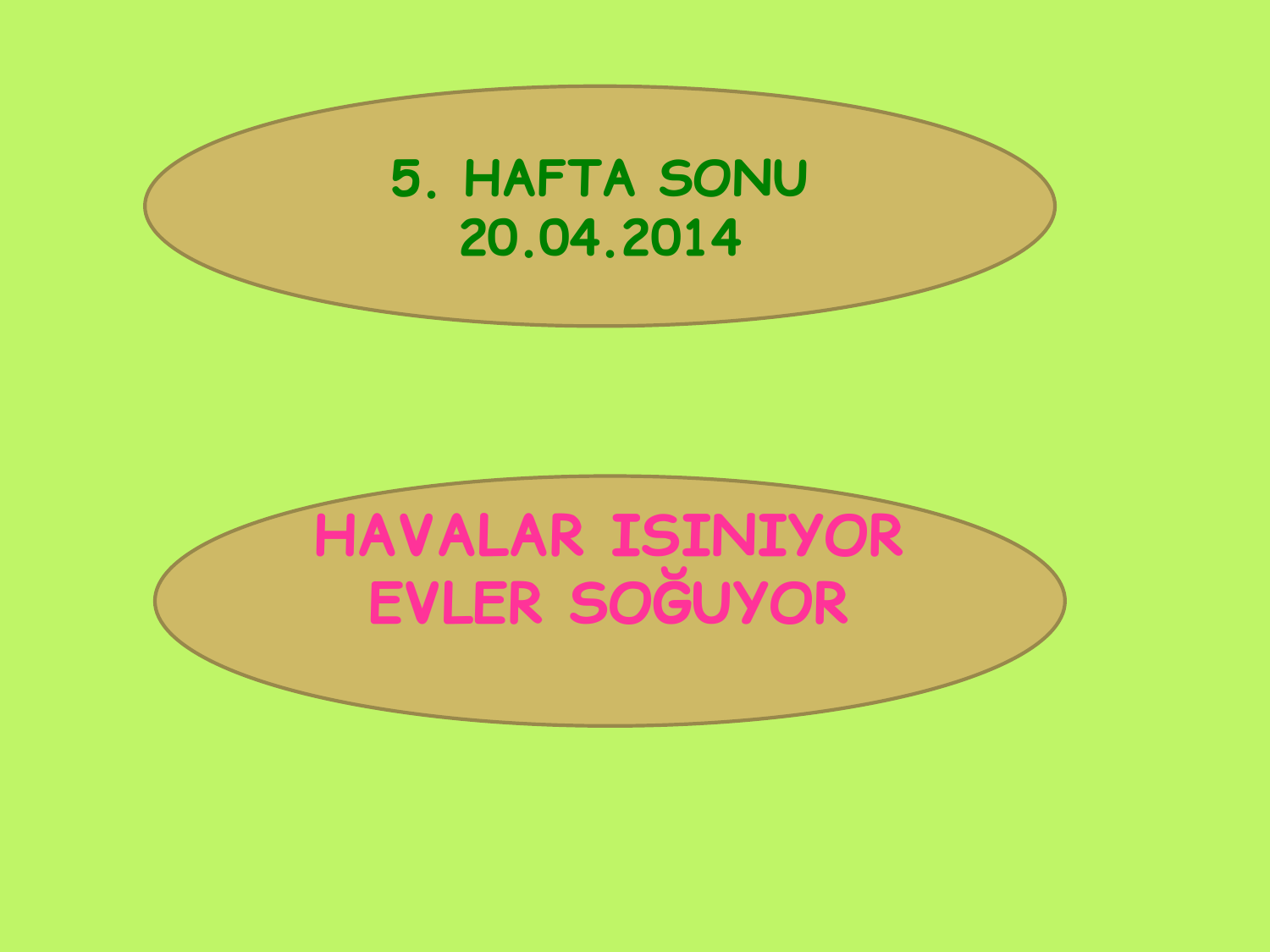

5. HAFTA SONU
20.04.2014
HAVALAR ISINIYOR
EVLER SOĞUYOR